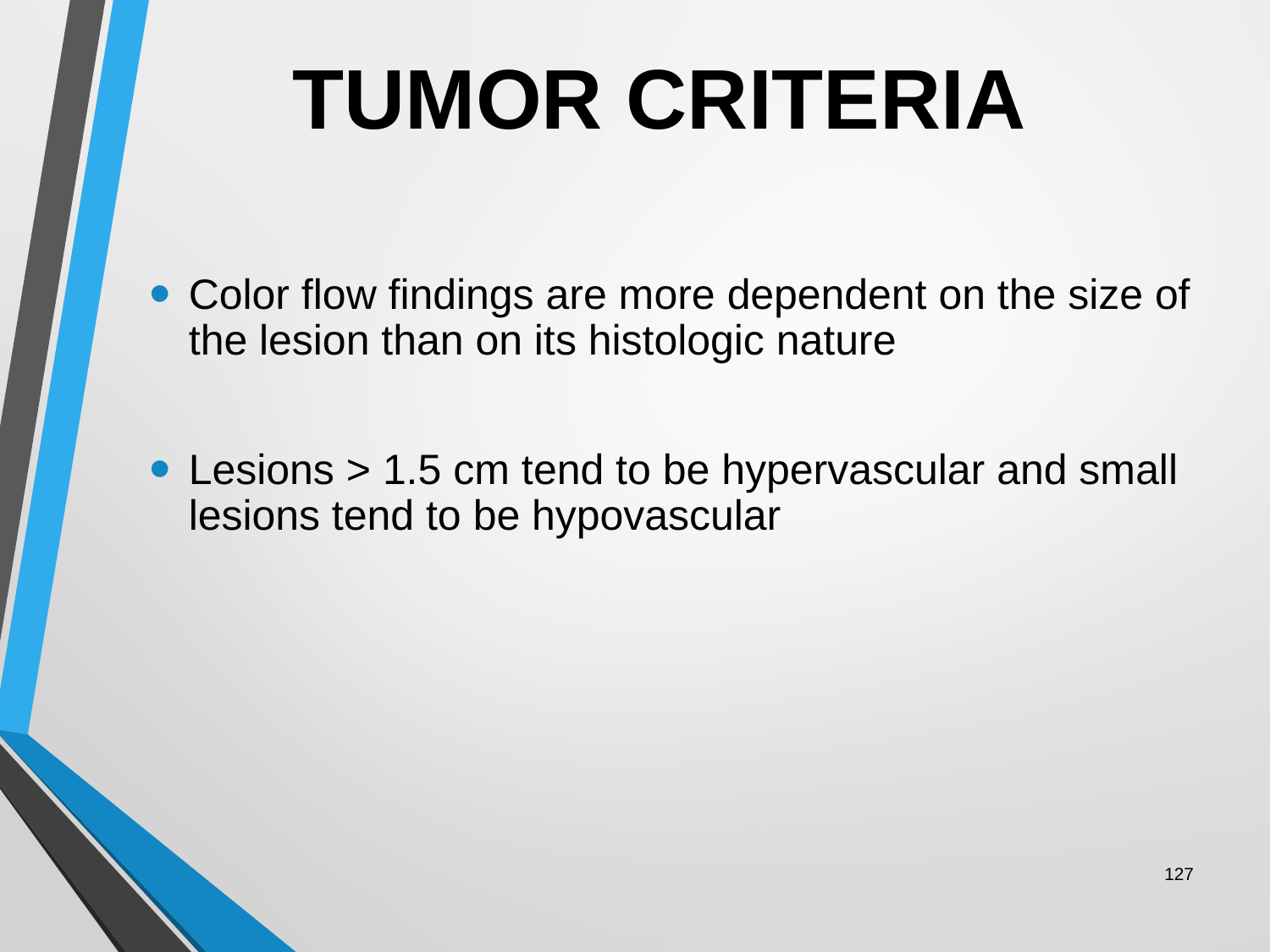

# TUMOR CRITERIA
Color flow findings are more dependent on the size of the lesion than on its histologic nature

Lesions > 1.5 cm tend to be hypervascular and small lesions tend to be hypovascular
127